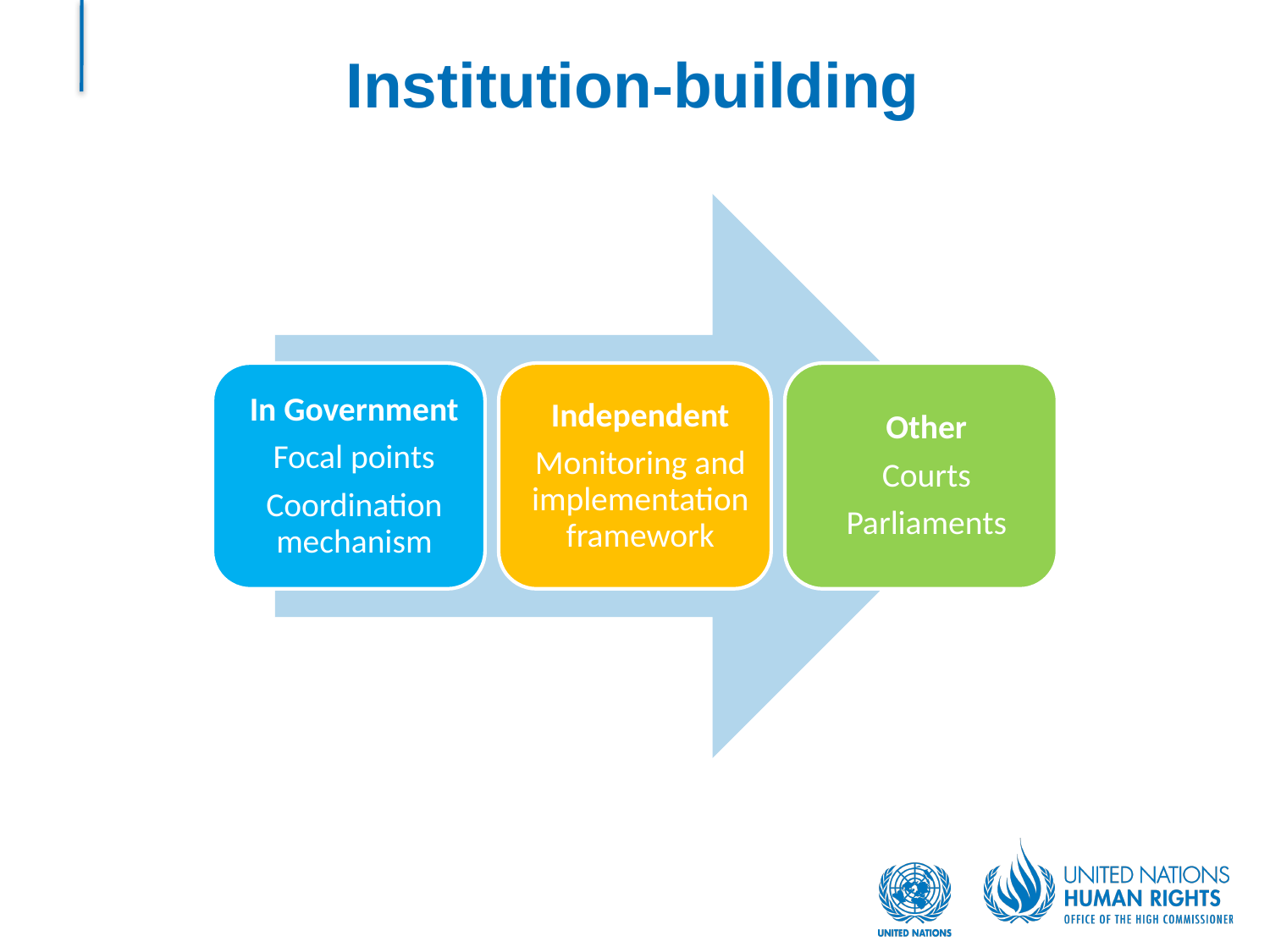

# Institution-building
In Government
Focal points
Coordination mechanism
Independent
Monitoring and implementation framework
Other
Courts
Parliaments